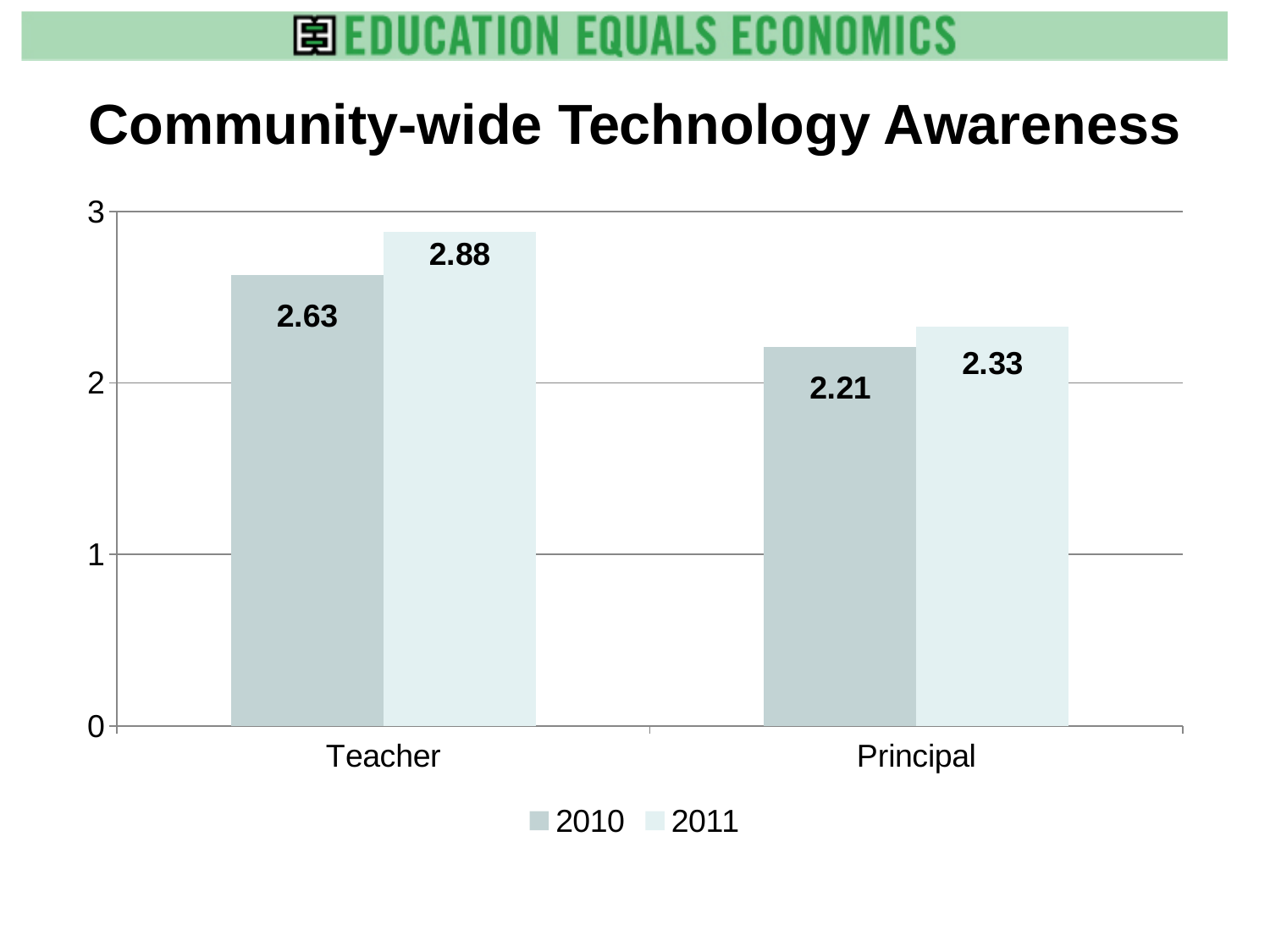

Community-wide Technology Awareness

### Chart

| Category | 2010 | 2011 |
|---|---|---|
| Teacher | 2.63 | 2.88 |
| Principal | 2.21 | 2.3299999999999987 |